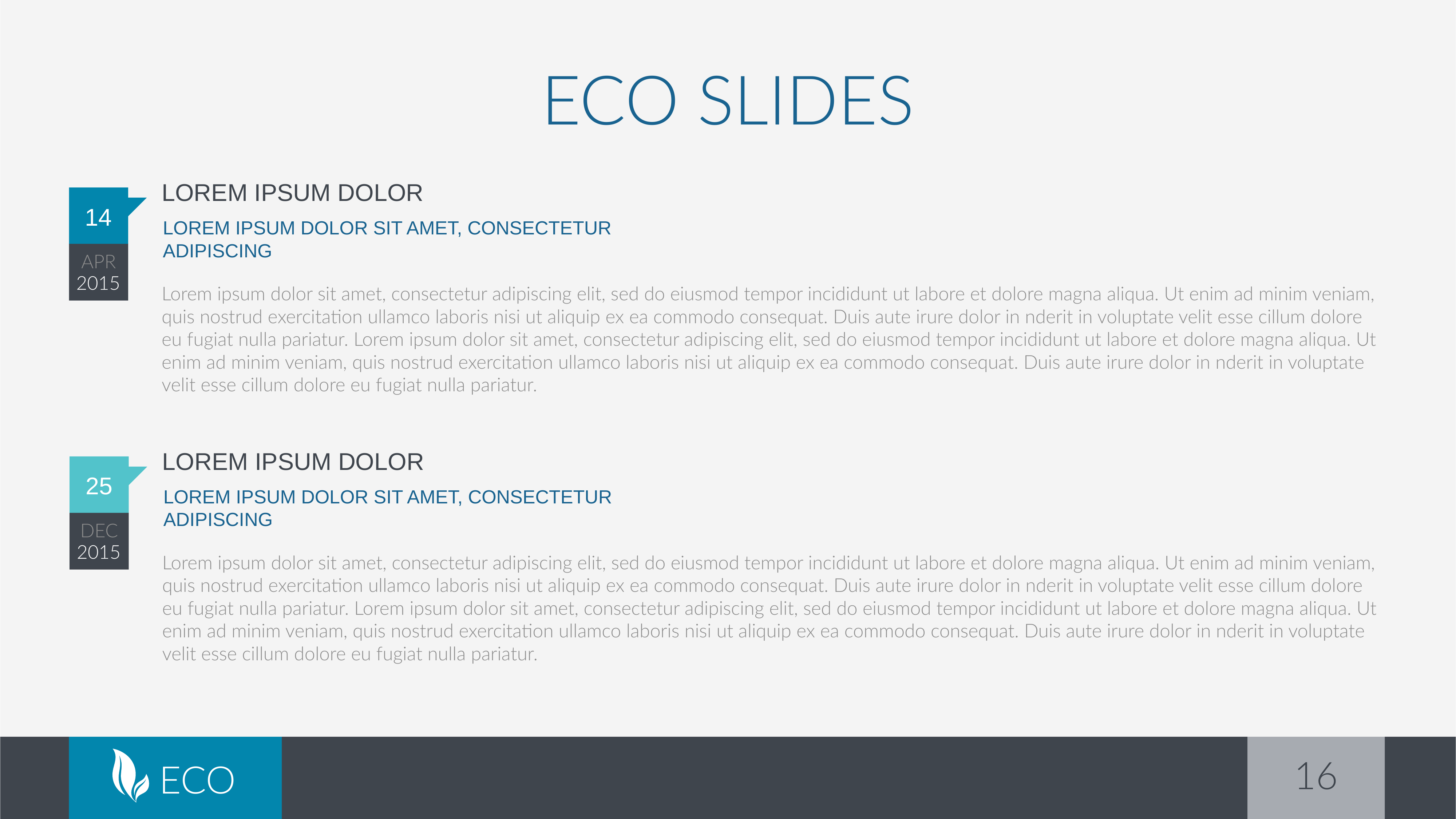

# ECO SLIDES
Lorem ipsum dolor

14
Lorem ipsum dolor sit amet, consectetur adipiscing

APR
2015
Lorem ipsum dolor sit amet, consectetur adipiscing elit, sed do eiusmod tempor incididunt ut labore et dolore magna aliqua. Ut enim ad minim veniam, quis nostrud exercitation ullamco laboris nisi ut aliquip ex ea commodo consequat. Duis aute irure dolor in nderit in voluptate velit esse cillum dolore eu fugiat nulla pariatur. Lorem ipsum dolor sit amet, consectetur adipiscing elit, sed do eiusmod tempor incididunt ut labore et dolore magna aliqua. Ut enim ad minim veniam, quis nostrud exercitation ullamco laboris nisi ut aliquip ex ea commodo consequat. Duis aute irure dolor in nderit in voluptate velit esse cillum dolore eu fugiat nulla pariatur.
Lorem ipsum dolor

25
Lorem ipsum dolor sit amet, consectetur adipiscing

DEC
2015
Lorem ipsum dolor sit amet, consectetur adipiscing elit, sed do eiusmod tempor incididunt ut labore et dolore magna aliqua. Ut enim ad minim veniam, quis nostrud exercitation ullamco laboris nisi ut aliquip ex ea commodo consequat. Duis aute irure dolor in nderit in voluptate velit esse cillum dolore eu fugiat nulla pariatur. Lorem ipsum dolor sit amet, consectetur adipiscing elit, sed do eiusmod tempor incididunt ut labore et dolore magna aliqua. Ut enim ad minim veniam, quis nostrud exercitation ullamco laboris nisi ut aliquip ex ea commodo consequat. Duis aute irure dolor in nderit in voluptate velit esse cillum dolore eu fugiat nulla pariatur.
16